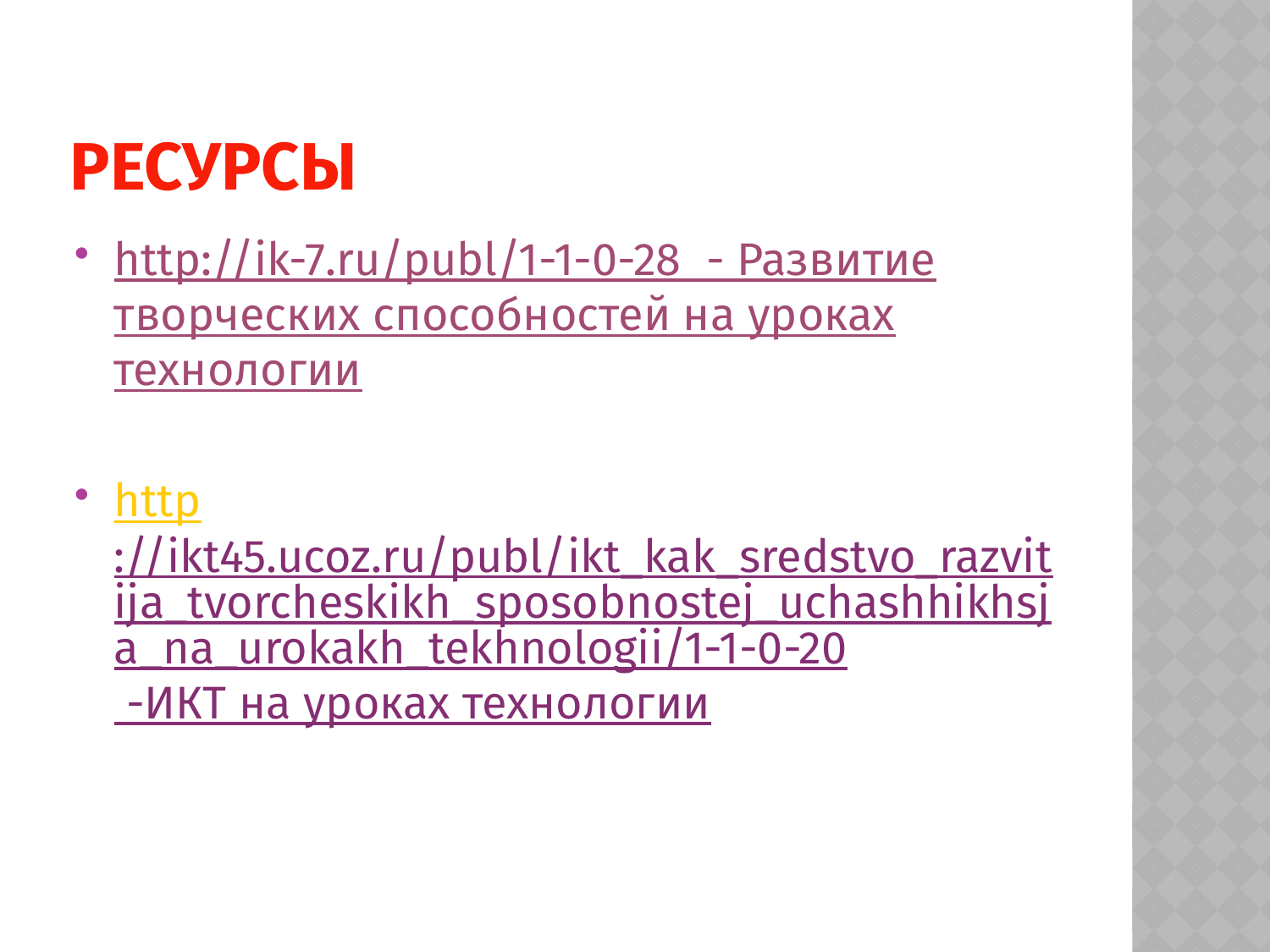

# Ресурсы
http://ik-7.ru/publ/1-1-0-28  - Развитие творческих способностей на уроках технологии

http://ikt45.ucoz.ru/publ/ikt_kak_sredstvo_razvitija_tvorcheskikh_sposobnostej_uchashhikhsja_na_urokakh_tekhnologii/1-1-0-20 -ИКТ на уроках технологии